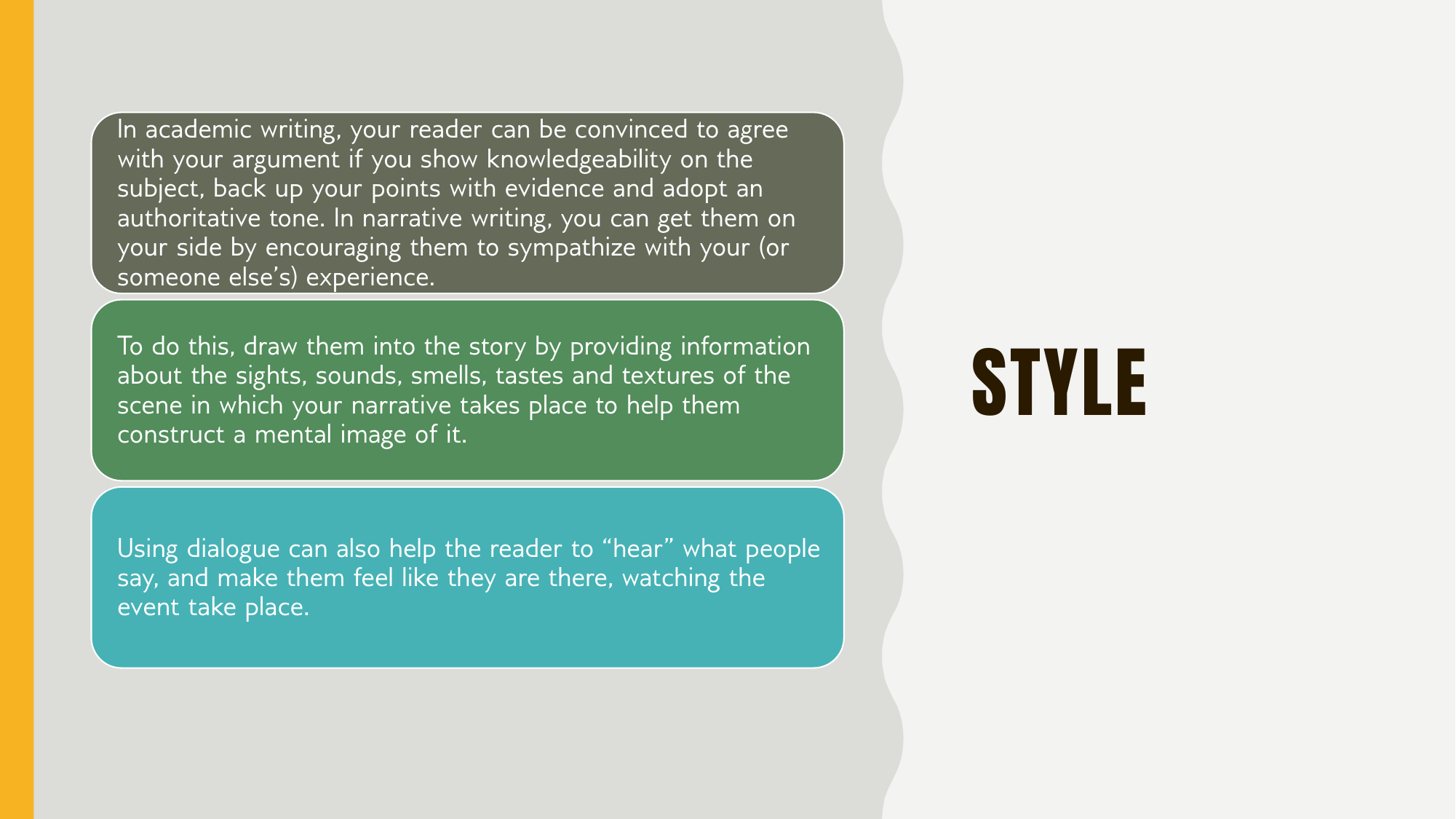

In academic writing, your reader can be convinced to agree with your argument if you show knowledgeability on the subject, back up your points with evidence and adopt an authoritative tone. In narrative writing, you can get them on your side by encouraging them to sympathize with your (or someone else’s) experience.
To do this, draw them into the story by providing information about the sights, sounds, smells, tastes and textures of the scene in which your narrative takes place to help them construct a mental image of it.
Using dialogue can also help the reader to “hear” what people say, and make them feel like they are there, watching the event take place.
# style